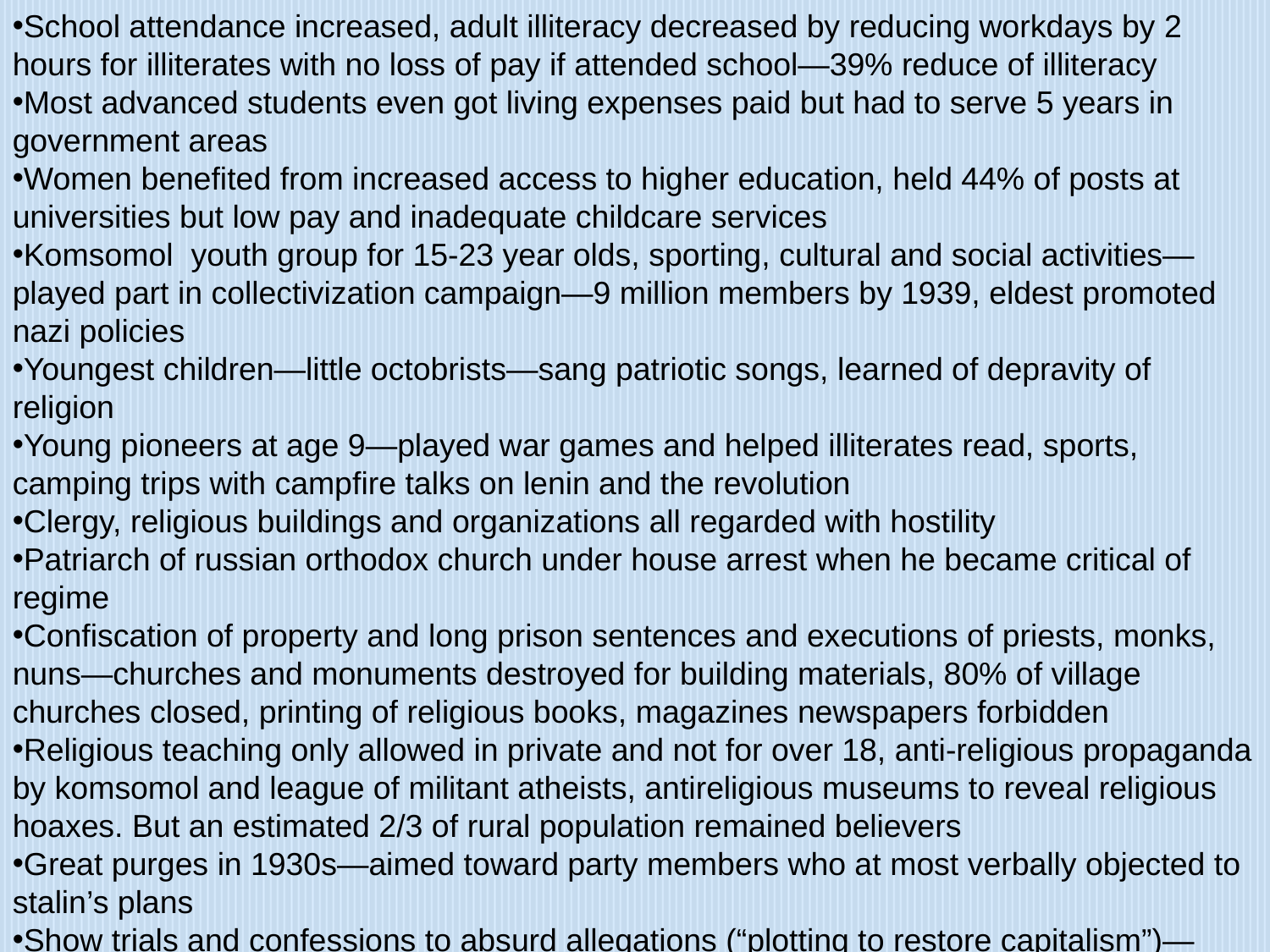

School attendance increased, adult illiteracy decreased by reducing workdays by 2 hours for illiterates with no loss of pay if attended school—39% reduce of illiteracy
Most advanced students even got living expenses paid but had to serve 5 years in government areas
Women benefited from increased access to higher education, held 44% of posts at universities but low pay and inadequate childcare services
Komsomol  youth group for 15-23 year olds, sporting, cultural and social activities—played part in collectivization campaign—9 million members by 1939, eldest promoted nazi policies
Youngest children—little octobrists—sang patriotic songs, learned of depravity of religion
Young pioneers at age 9—played war games and helped illiterates read, sports, camping trips with campfire talks on lenin and the revolution
Clergy, religious buildings and organizations all regarded with hostility
Patriarch of russian orthodox church under house arrest when he became critical of regime
Confiscation of property and long prison sentences and executions of priests, monks, nuns—churches and monuments destroyed for building materials, 80% of village churches closed, printing of religious books, magazines newspapers forbidden
Religious teaching only allowed in private and not for over 18, anti-religious propaganda by komsomol and league of militant atheists, antireligious museums to reveal religious hoaxes. But an estimated 2/3 of rural population remained believers
Great purges in 1930s—aimed toward party members who at most verbally objected to stalin’s plans
Show trials and confessions to absurd allegations (“plotting to restore capitalism”)—preemptive strike against anyone with power base and independent thought
Following assassination of Kirov, NKVD rounded up old bolsheviks and those who knew of stalin’s minor role in the revolution, lenin’s testament and stalin’s failure of collectivization